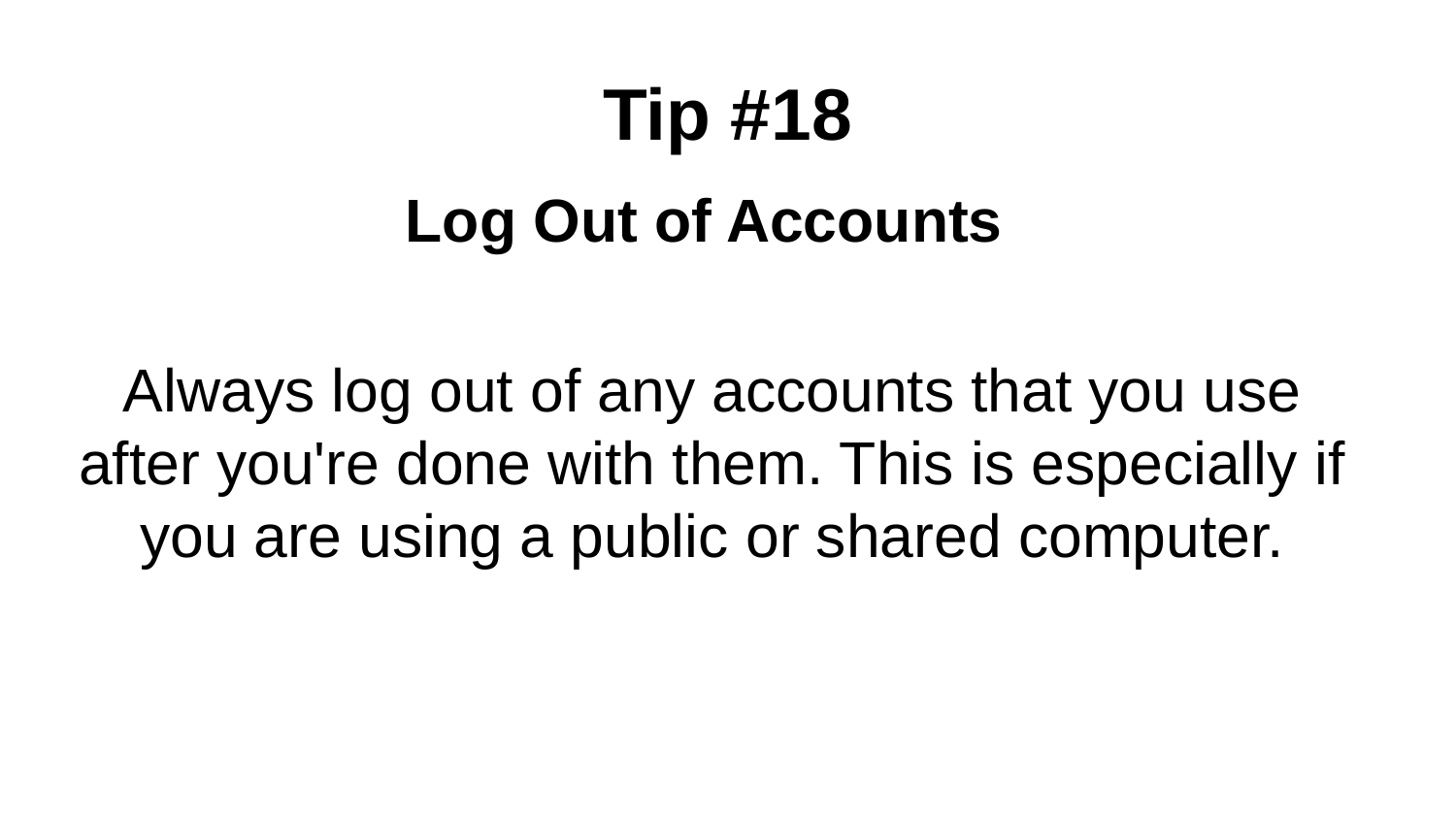

# Tip #18

Log Out of Accounts

Always log out of any accounts that you use after you're done with them. This is especially if you are using a public or shared computer.